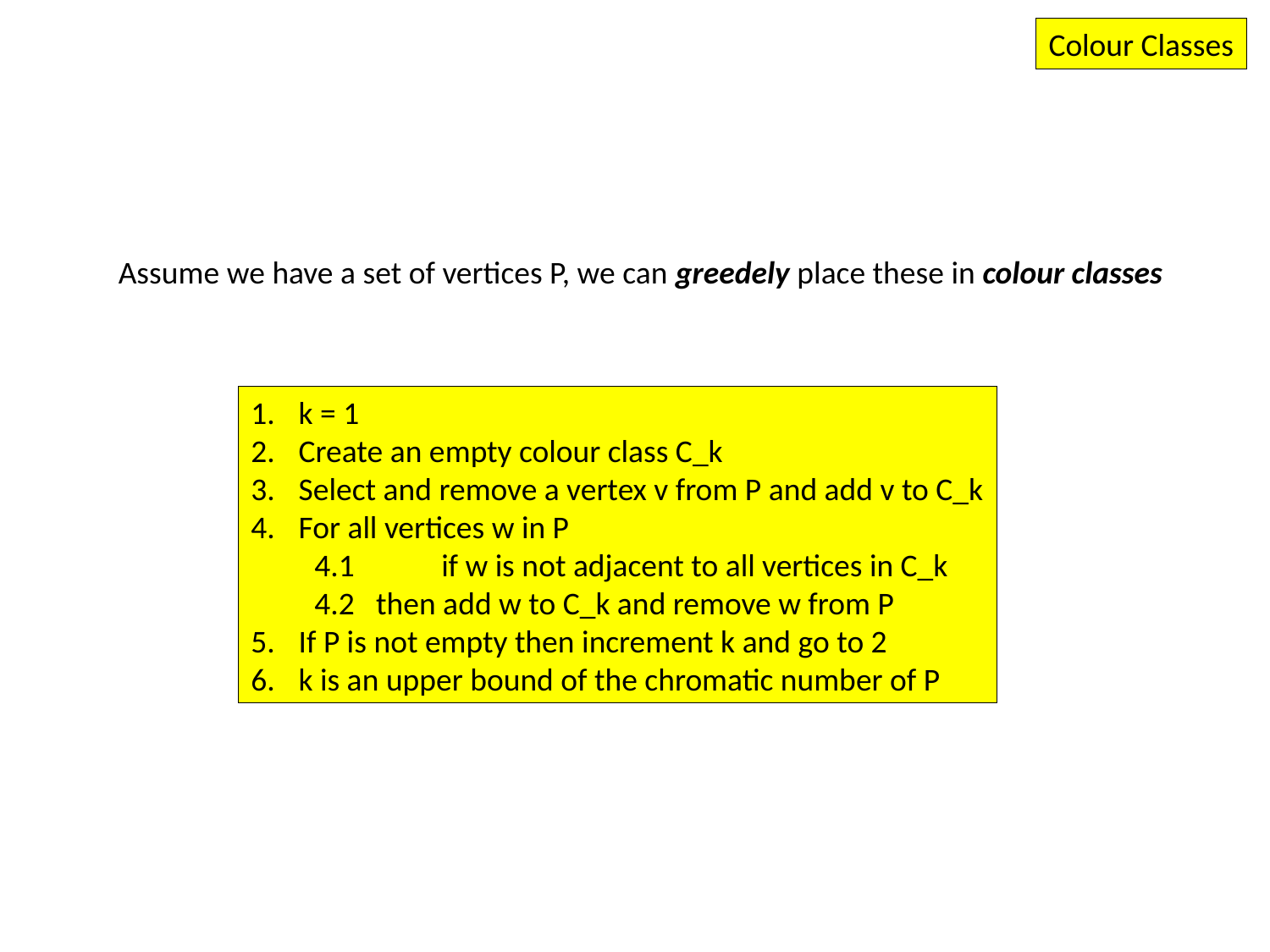

Colour Classes
Assume we have a set of vertices P, we can greedely place these in colour classes
k = 1
Create an empty colour class C_k
Select and remove a vertex v from P and add v to C_k
For all vertices w in P
4.1	if w is not adjacent to all vertices in C_k
4.2   then add w to C_k and remove w from P
If P is not empty then increment k and go to 2
k is an upper bound of the chromatic number of P